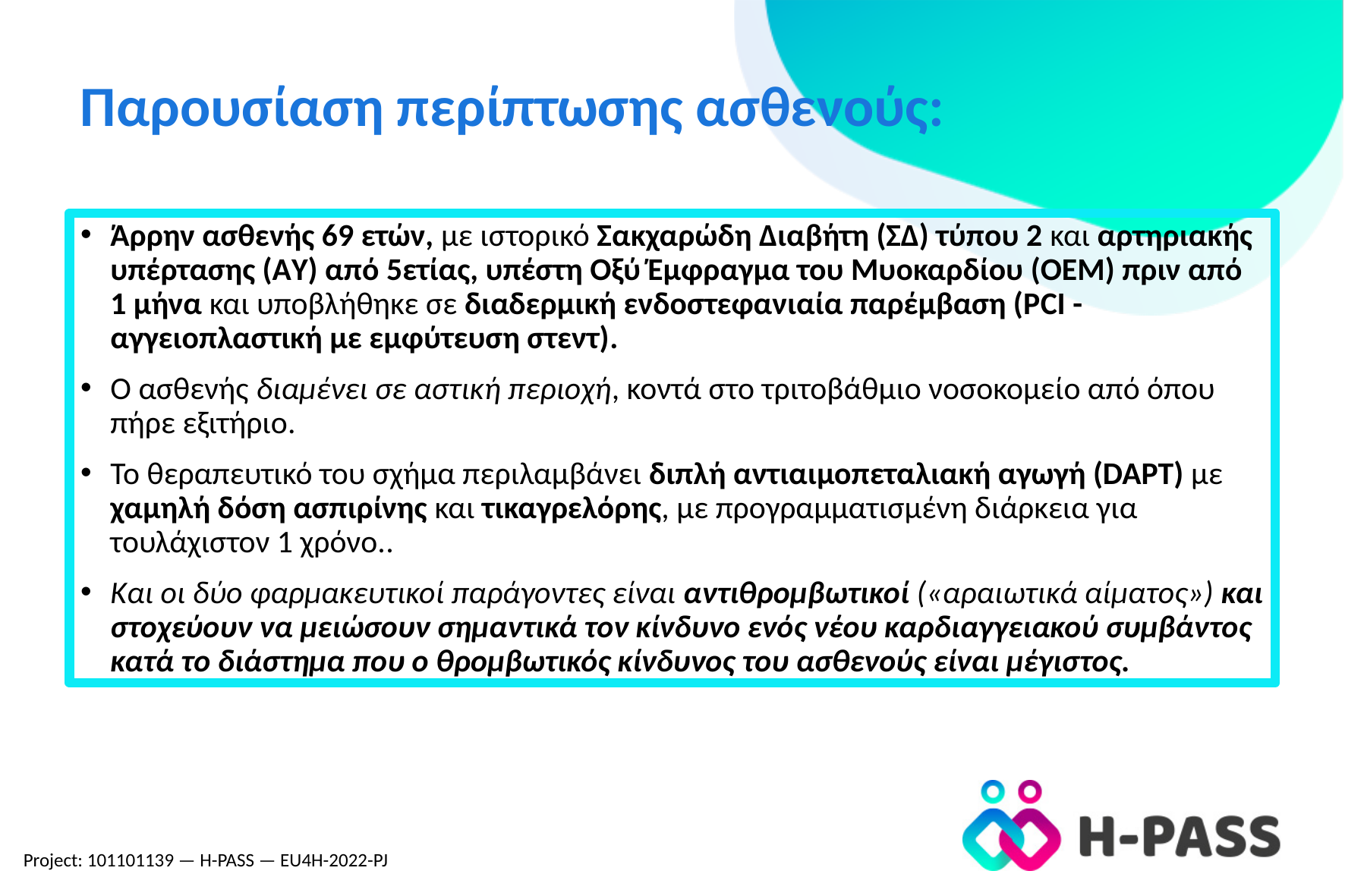

# Παρουσίαση περίπτωσης ασθενούς:
Άρρην ασθενής 69 ετών, με ιστορικό Σακχαρώδη Διαβήτη (ΣΔ) τύπου 2 και αρτηριακής υπέρτασης (AΥ) από 5ετίας, υπέστη Οξύ Έμφραγμα του Μυοκαρδίου (ΟΕΜ) πριν από 1 μήνα και υποβλήθηκε σε διαδερμική ενδοστεφανιαία παρέμβαση (PCI -  αγγειοπλαστική με εμφύτευση στεντ).
Ο ασθενής διαμένει σε αστική περιοχή, κοντά στο τριτοβάθμιο νοσοκομείο από όπου πήρε εξιτήριο.
Το θεραπευτικό του σχήμα περιλαμβάνει διπλή αντιαιμοπεταλιακή αγωγή (DAPT) με χαμηλή δόση ασπιρίνης και τικαγρελόρης, με προγραμματισμένη διάρκεια για τουλάχιστον 1 χρόνο..
Και οι δύο φαρμακευτικοί παράγοντες είναι αντιθρομβωτικοί («αραιωτικά αίματος») και στοχεύουν να μειώσουν σημαντικά τον κίνδυνο ενός νέου καρδιαγγειακού συμβάντος κατά το διάστημα που ο θρομβωτικός κίνδυνος του ασθενούς είναι μέγιστος.

Project: 101101139 — H-PASS — EU4H-2022-PJ